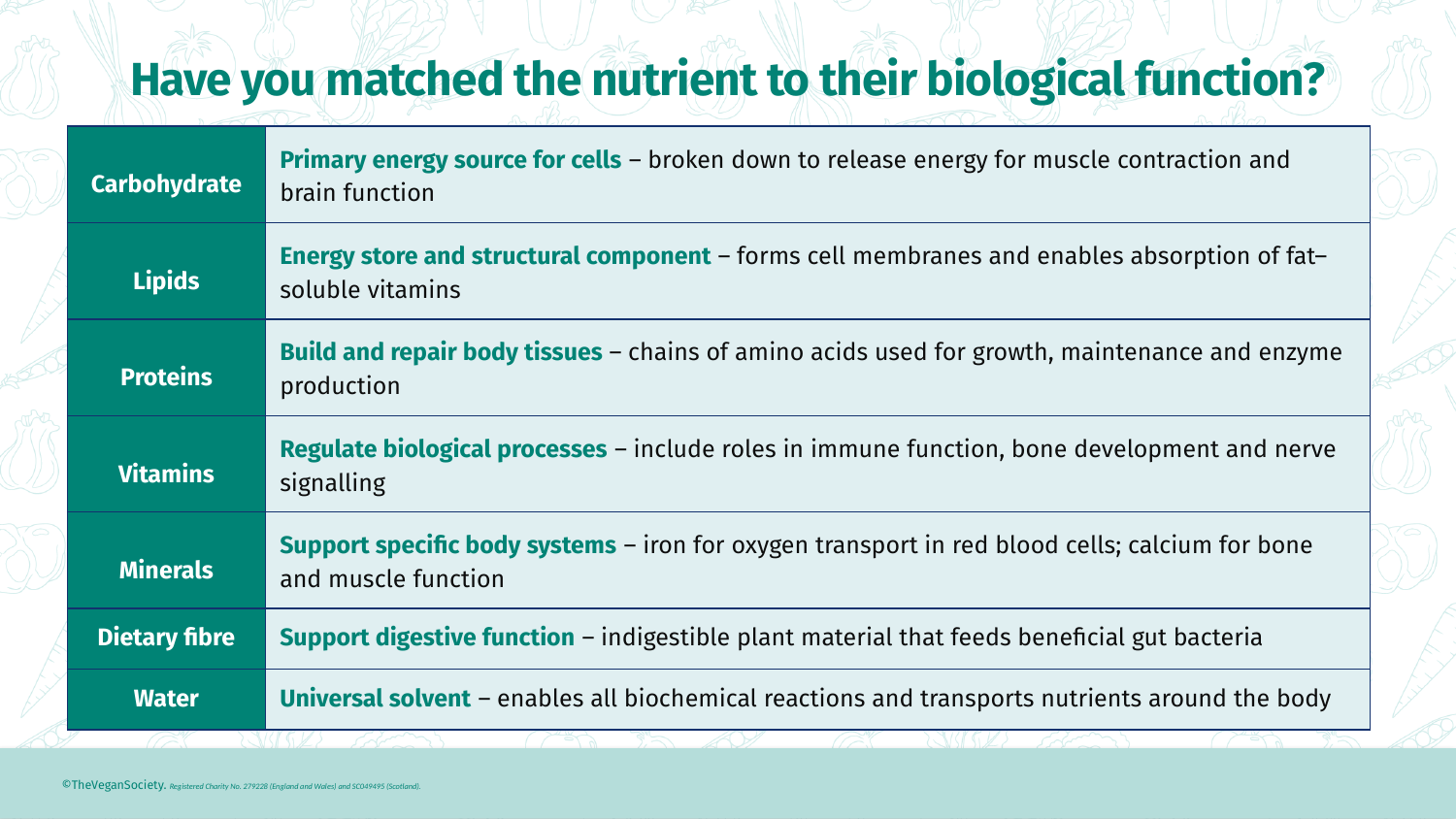

# Have you matched the nutrient to their biological function?
| Carbohydrate | Primary energy source for cells – broken down to release energy for muscle contraction and brain function |
| --- | --- |
| Lipids | Energy store and structural component – forms cell membranes and enables absorption of fat–soluble vitamins​ |
| Proteins | Build and repair body tissues – chains of amino acids used for growth, maintenance and enzyme production |
| Vitamins | Regulate biological processes – include roles in immune function, bone development and nerve signalling​ |
| Minerals | Support specific body systems – iron for oxygen transport in red blood cells; calcium for bone and muscle function |
| Dietary fibre | Support digestive function – indigestible plant material that feeds beneficial gut bacteria​ |
| Water | Universal solvent – enables all biochemical reactions and transports nutrients around the body​ |